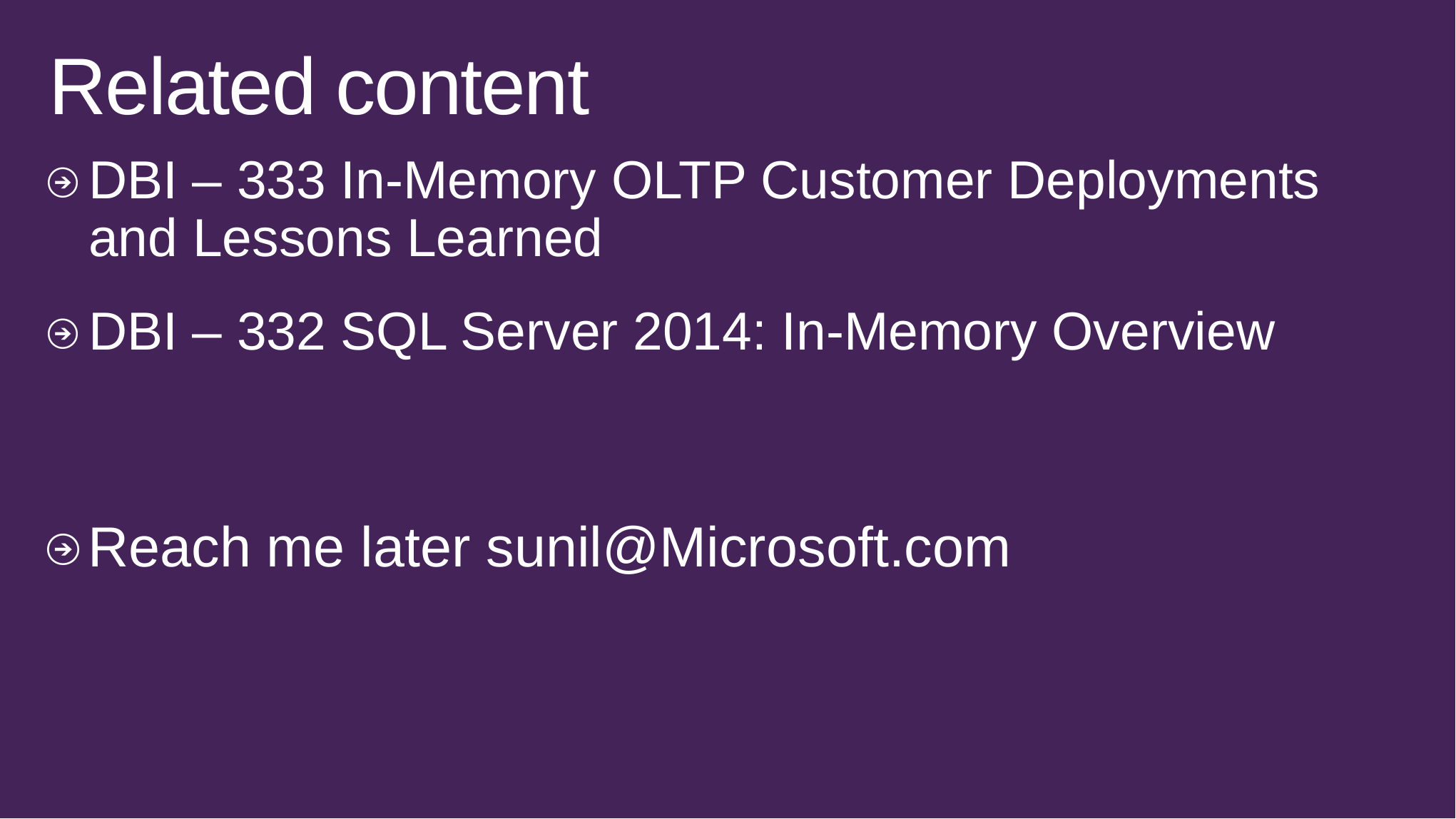

# Related content
DBI – 333 In-Memory OLTP Customer Deployments
and Lessons Learned
DBI – 332 SQL Server 2014: In-Memory Overview
Reach me later sunil@Microsoft.com